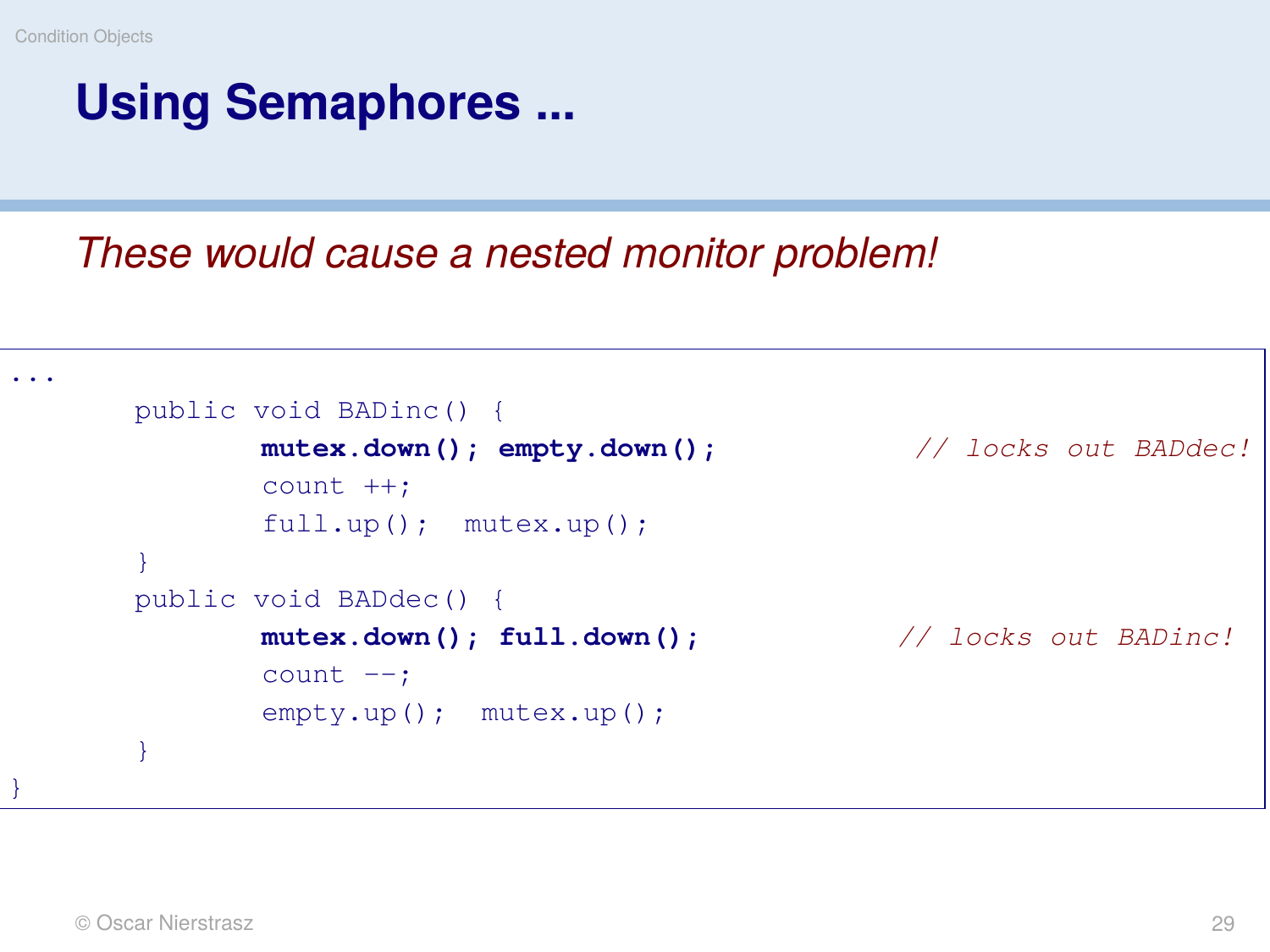

Condition Objects
# Using Semaphores ...
These would cause a nested monitor problem!
...
	public void BADinc() {
		mutex.down(); empty.down();		 // locks out BADdec!
		count ++;
		full.up();  mutex.up();
	}
	public void BADdec() {
		mutex.down(); full.down(); 		// locks out BADinc!
		count --;
		empty.up();  mutex.up();
	}
}
© Oscar Nierstrasz
29